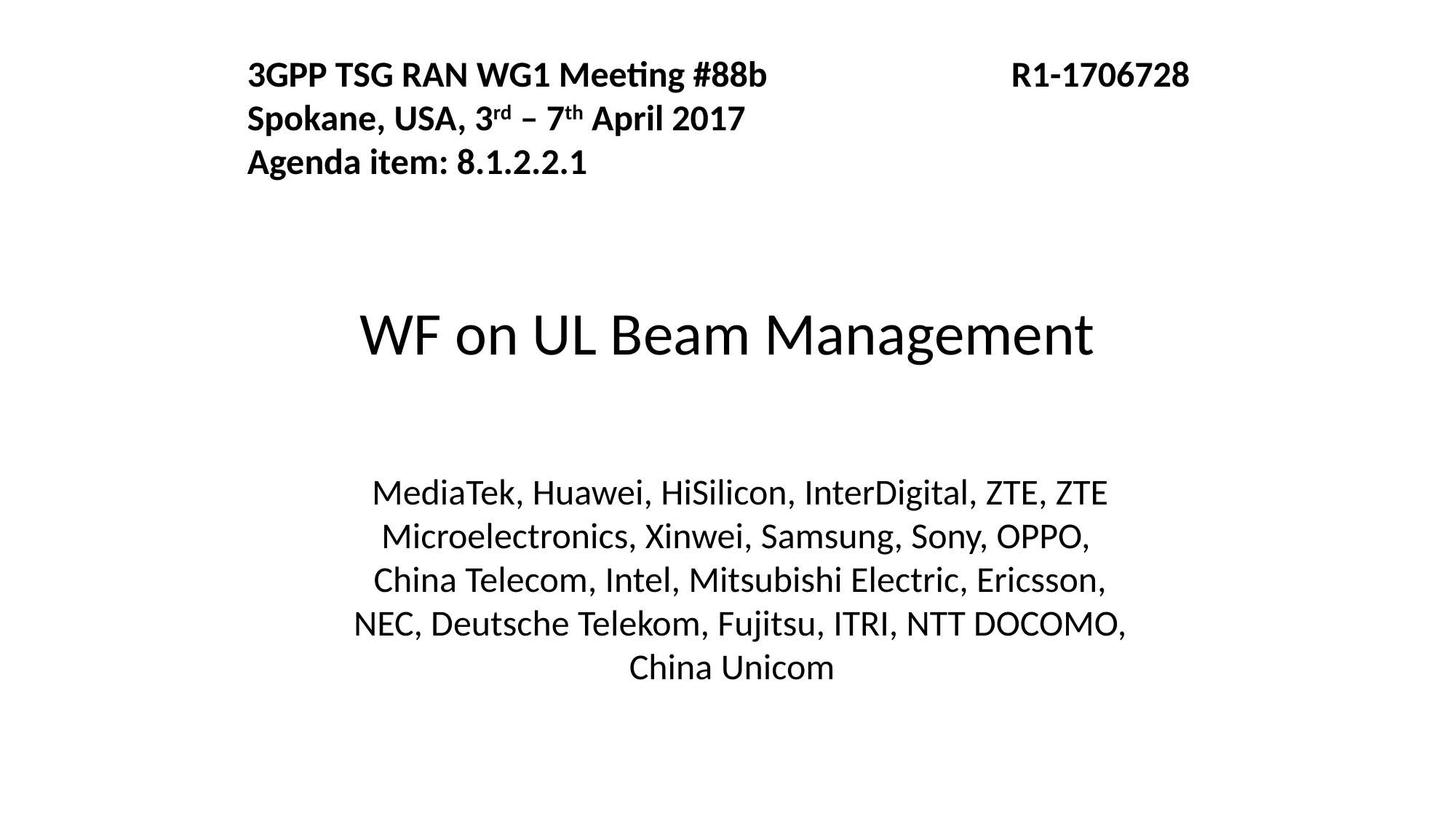

3GPP TSG RAN WG1 Meeting #88b             		R1-1706728
Spokane, USA, 3rd – 7th April 2017
Agenda item: 8.1.2.2.1
WF on UL Beam Management
MediaTek, Huawei, HiSilicon, InterDigital, ZTE, ZTE Microelectronics, Xinwei, Samsung, Sony, OPPO,  China Telecom, Intel, Mitsubishi Electric, Ericsson, NEC, Deutsche Telekom, Fujitsu, ITRI, NTT DOCOMO, China Unicom